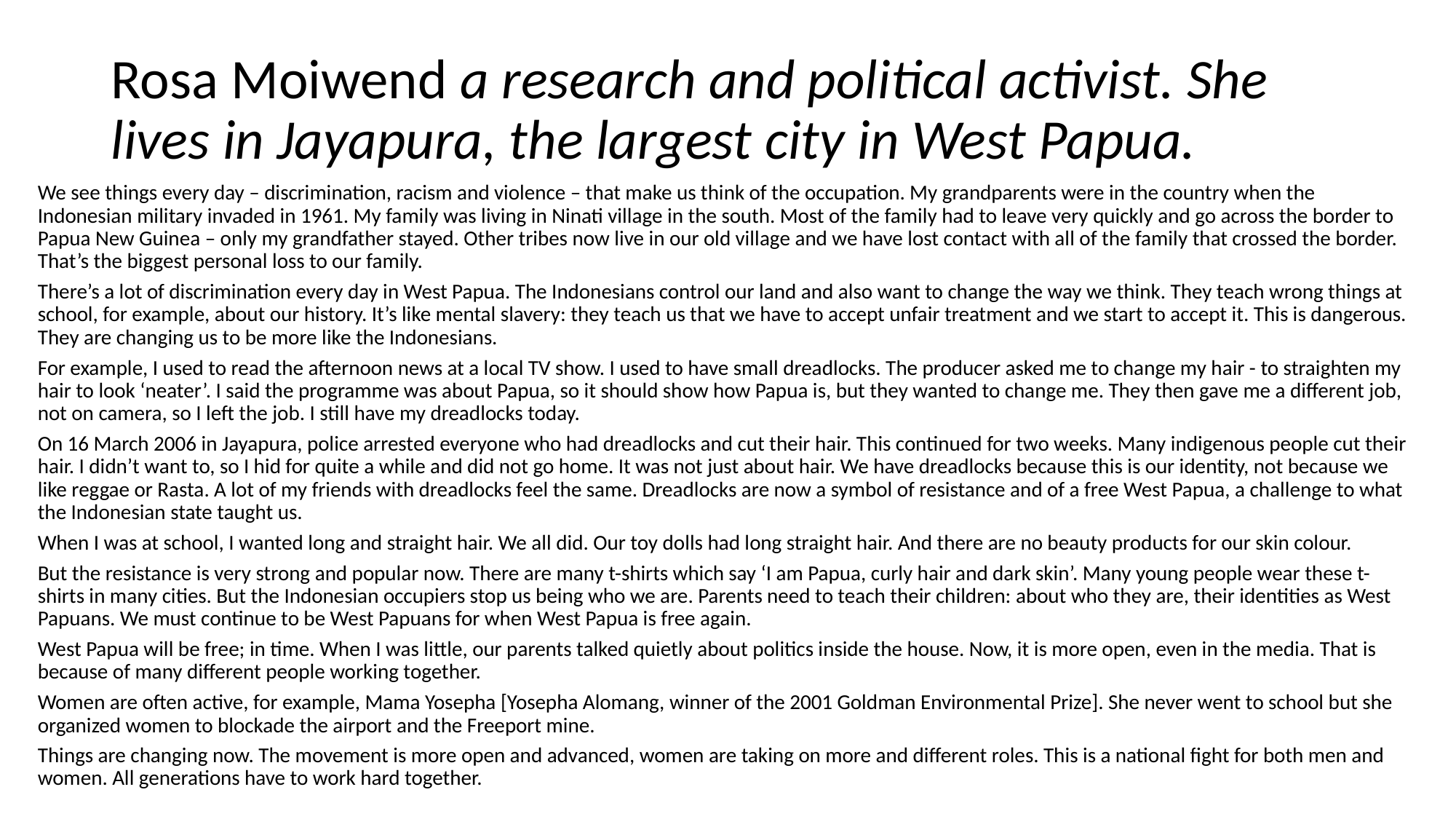

# Rosa Moiwend a research and political activist. She lives in Jayapura, the largest city in West Papua.
We see things every day – discrimination, racism and violence – that make us think of the occupation. My grandparents were in the country when the Indonesian military invaded in 1961. My family was living in Ninati village in the south. Most of the family had to leave very quickly and go across the border to Papua New Guinea – only my grandfather stayed. Other tribes now live in our old village and we have lost contact with all of the family that crossed the border. That’s the biggest personal loss to our family.
There’s a lot of discrimination every day in West Papua. The Indonesians control our land and also want to change the way we think. They teach wrong things at school, for example, about our history. It’s like mental slavery: they teach us that we have to accept unfair treatment and we start to accept it. This is dangerous. They are changing us to be more like the Indonesians.
For example, I used to read the afternoon news at a local TV show. I used to have small dreadlocks. The producer asked me to change my hair - to straighten my hair to look ‘neater’. I said the programme was about Papua, so it should show how Papua is, but they wanted to change me. They then gave me a different job, not on camera, so I left the job. I still have my dreadlocks today.
On 16 March 2006 in Jayapura, police arrested everyone who had dreadlocks and cut their hair. This continued for two weeks. Many indigenous people cut their hair. I didn’t want to, so I hid for quite a while and did not go home. It was not just about hair. We have dreadlocks because this is our identity, not because we like reggae or Rasta. A lot of my friends with dreadlocks feel the same. Dreadlocks are now a symbol of resistance and of a free West Papua, a challenge to what the Indonesian state taught us.
When I was at school, I wanted long and straight hair. We all did. Our toy dolls had long straight hair. And there are no beauty products for our skin colour.
But the resistance is very strong and popular now. There are many t-shirts which say ‘I am Papua, curly hair and dark skin’. Many young people wear these t-shirts in many cities. But the Indonesian occupiers stop us being who we are. Parents need to teach their children: about who they are, their identities as West Papuans. We must continue to be West Papuans for when West Papua is free again.
West Papua will be free; in time. When I was little, our parents talked quietly about politics inside the house. Now, it is more open, even in the media. That is because of many different people working together.
Women are often active, for example, Mama Yosepha [Yosepha Alomang, winner of the 2001 Goldman Environmental Prize]. She never went to school but she organized women to blockade the airport and the Freeport mine.
Things are changing now. The movement is more open and advanced, women are taking on more and different roles. This is a national fight for both men and women. All generations have to work hard together.